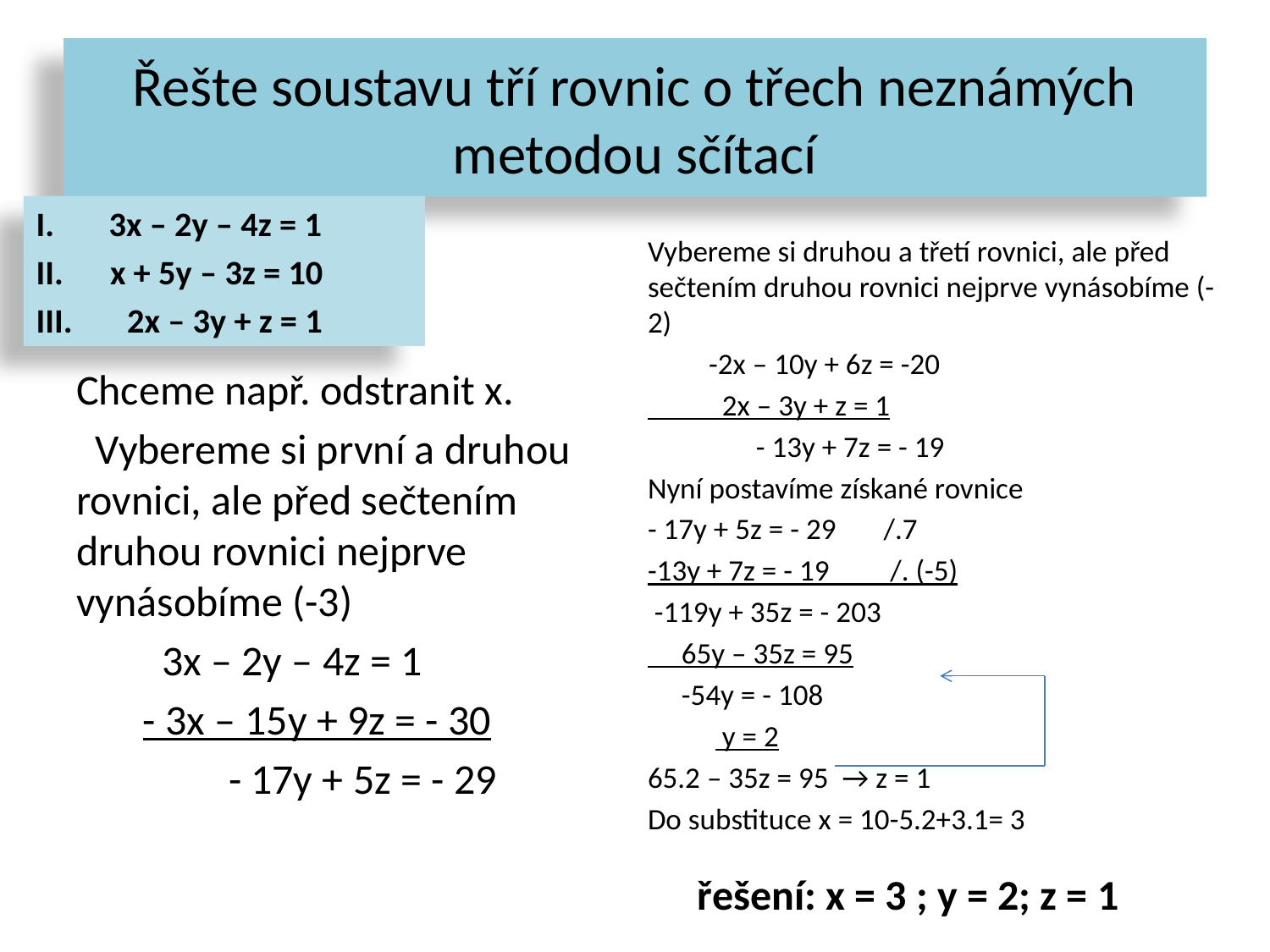

# Řešte soustavu tří rovnic o třech neznámých metodou sčítací
I.       3x – 2y – 4z = 1
II.      x + 5y – 3z = 10
III.       2x – 3y + z = 1
Vybereme si druhou a třetí rovnici, ale před sečtením druhou rovnici nejprve vynásobíme (-2)
         -2x – 10y + 6z = -20
           2x – 3y + z = 1
                - 13y + 7z = - 19
Nyní postavíme získané rovnice
- 17y + 5z = - 29       /.7
-13y + 7z = - 19         /. (-5)
 -119y + 35z = - 203
     65y – 35z = 95
     -54y = - 108
           y = 2
65.2 – 35z = 95  → z = 1
Do substituce x = 10-5.2+3.1= 3

Chceme např. odstranit x.
  Vybereme si první a druhou rovnici, ale před sečtením druhou rovnici nejprve vynásobíme (-3)
         3x – 2y – 4z = 1
       - 3x – 15y + 9z = - 30
                - 17y + 5z = - 29

řešení: x = 3 ; y = 2; z = 1